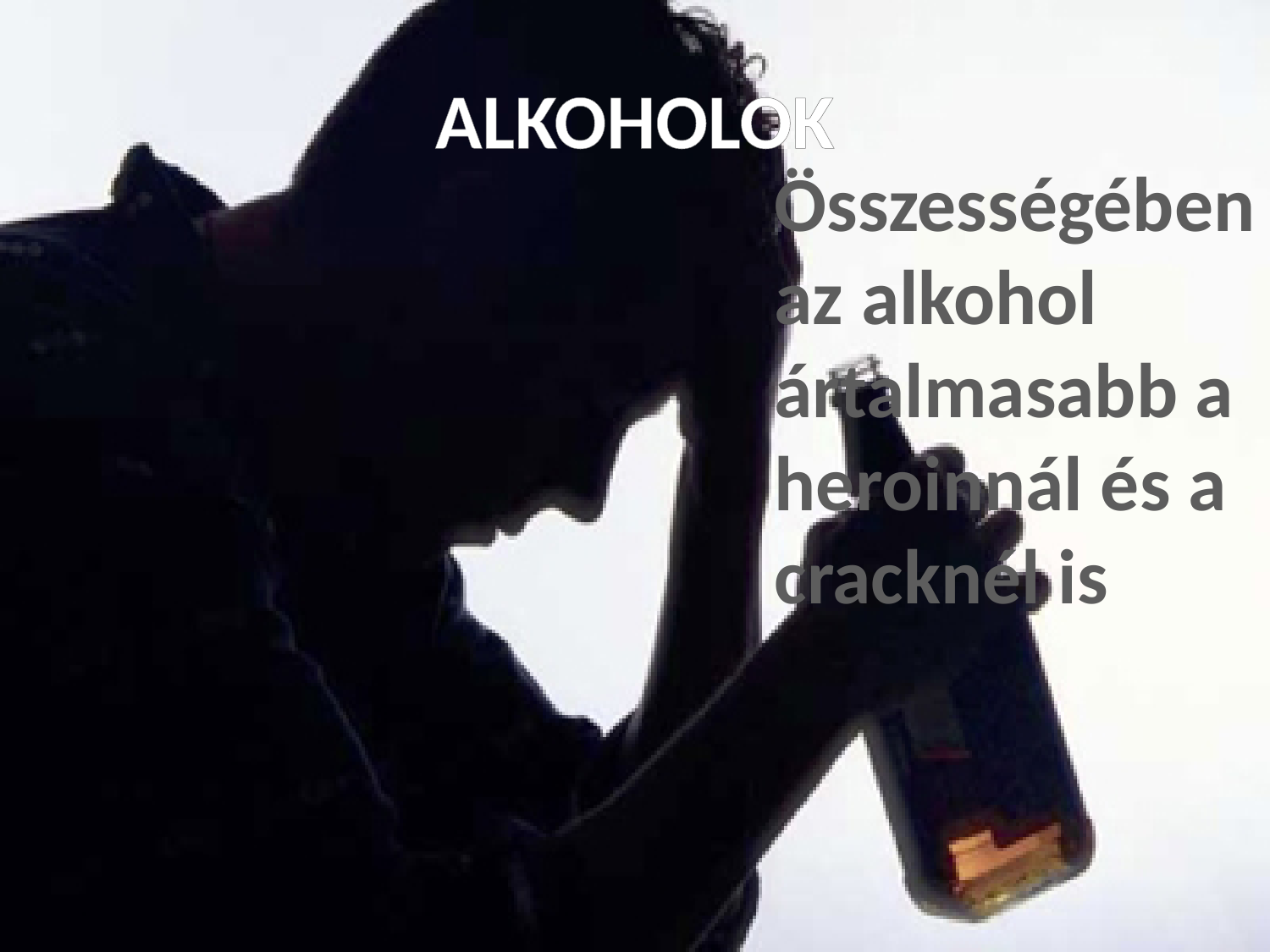

# ALKOHOLOK
Összességében az alkohol ártalmasabb a heroinnál és a cracknél is